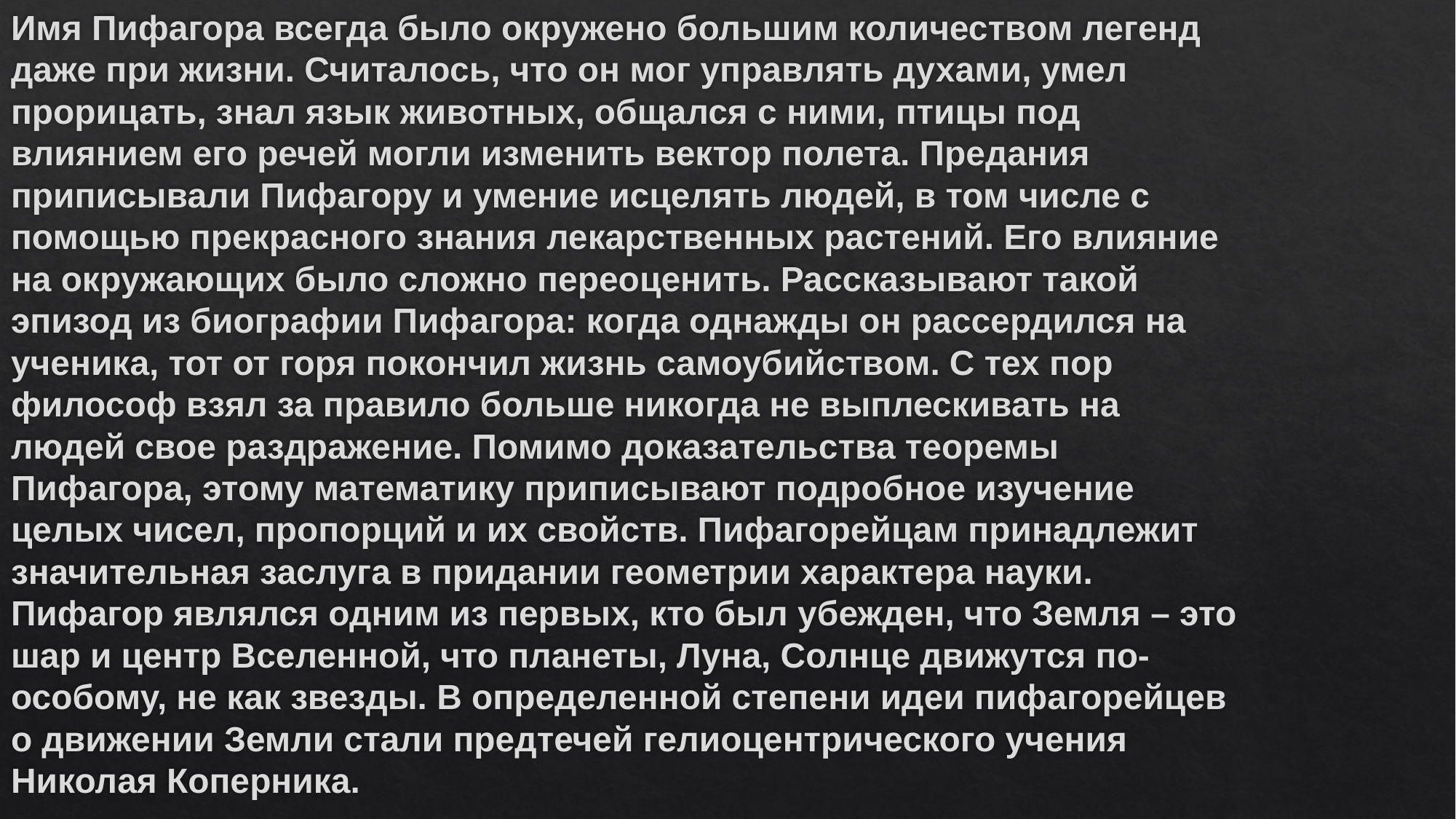

Имя Пифагора всегда было окружено большим количеством легенд даже при жизни. Считалось, что он мог управлять духами, умел прорицать, знал язык животных, общался с ними, птицы под влиянием его речей могли изменить вектор полета. Предания приписывали Пифагору и умение исцелять людей, в том числе с помощью прекрасного знания лекарственных растений. Его влияние на окружающих было сложно переоценить. Рассказывают такой эпизод из биографии Пифагора: когда однажды он рассердился на ученика, тот от горя покончил жизнь самоубийством. С тех пор философ взял за правило больше никогда не выплескивать на людей свое раздражение. Помимо доказательства теоремы Пифагора, этому математику приписывают подробное изучение целых чисел, пропорций и их свойств. Пифагорейцам принадлежит значительная заслуга в придании геометрии характера науки. Пифагор являлся одним из первых, кто был убежден, что Земля – это шар и центр Вселенной, что планеты, Луна, Солнце движутся по-особому, не как звезды. В определенной степени идеи пифагорейцев о движении Земли стали предтечей гелиоцентрического учения Николая Коперника.